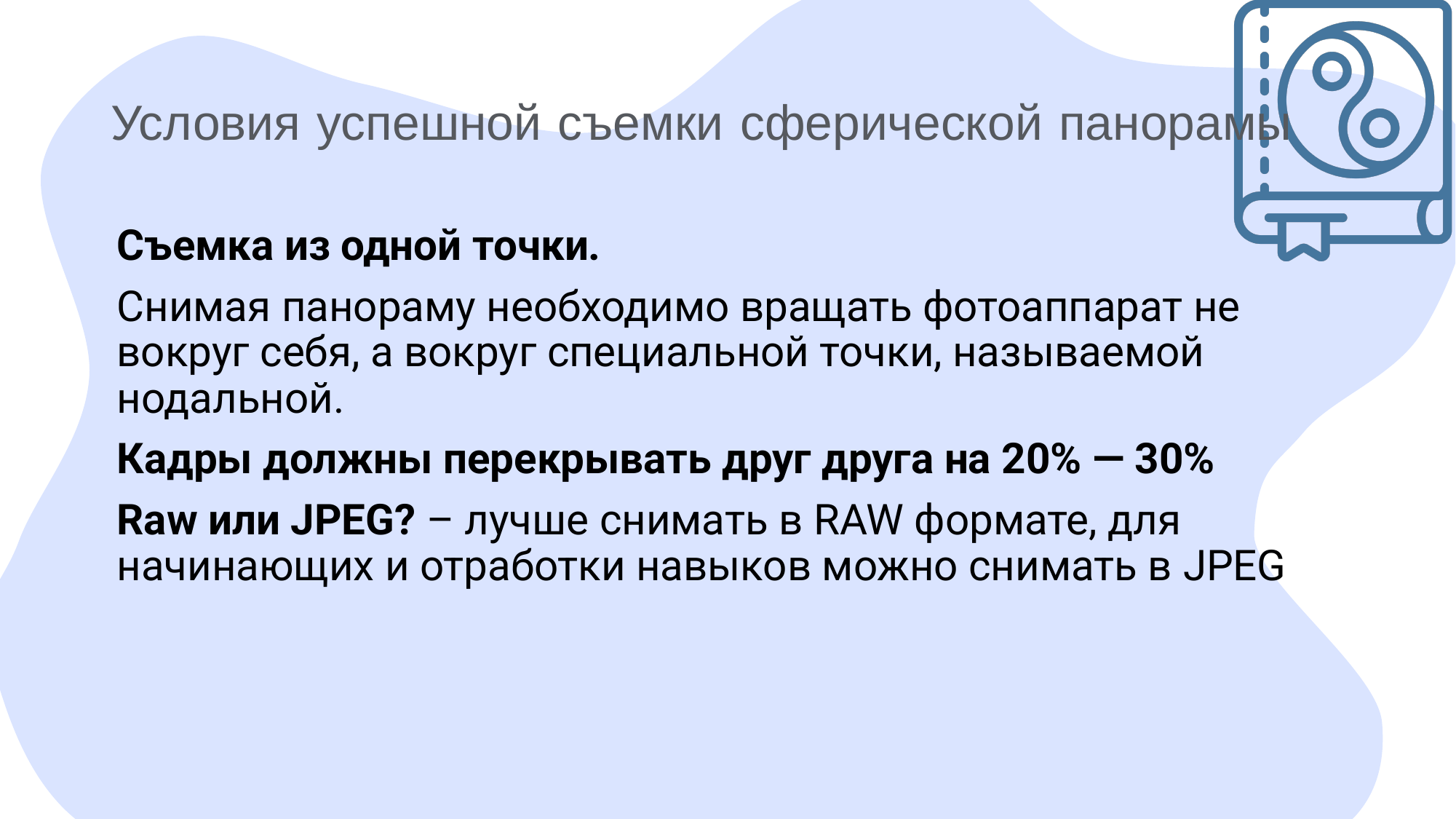

# Условия успешной съемки сферической панорамы
Съемка из одной точки.
Снимая панораму необходимо вращать фотоаппарат не вокруг себя, а вокруг специальной точки, называемой нодальной.
Кадры должны перекрывать друг друга на 20% — 30%
Raw или JPEG? – лучше снимать в RAW формате, для начинающих и отработки навыков можно снимать в JPEG